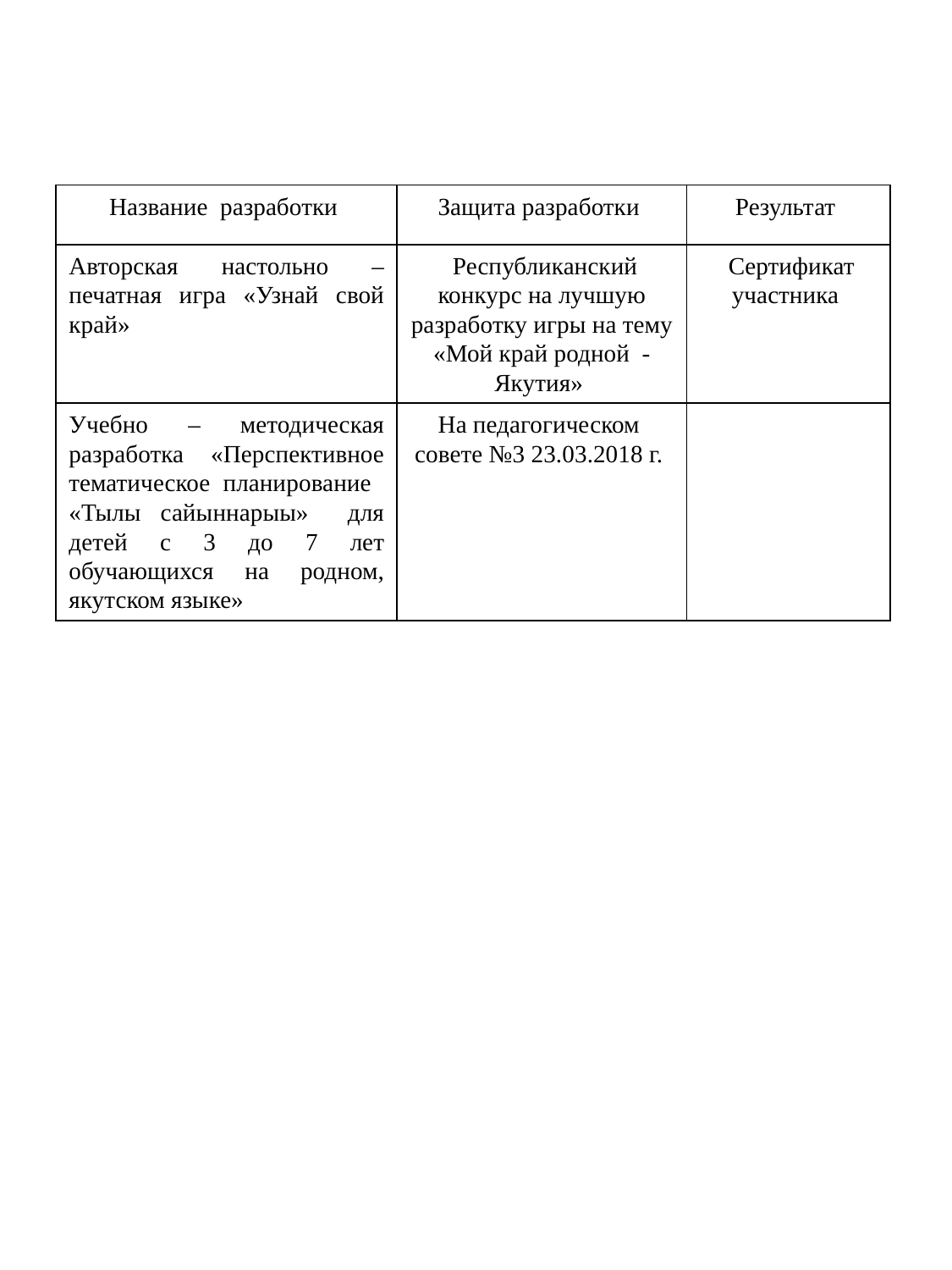

| Название разработки | Защита разработки | Результат |
| --- | --- | --- |
| Авторская настольно – печатная игра «Узнай свой край» | Республиканский конкурс на лучшую разработку игры на тему «Мой край родной -Якутия» | Сертификат участника |
| Учебно – методическая разработка «Перспективное тематическое планирование «Тылы сайыннарыы» для детей с 3 до 7 лет обучающихся на родном, якутском языке» | На педагогическом совете №3 23.03.2018 г. |  |